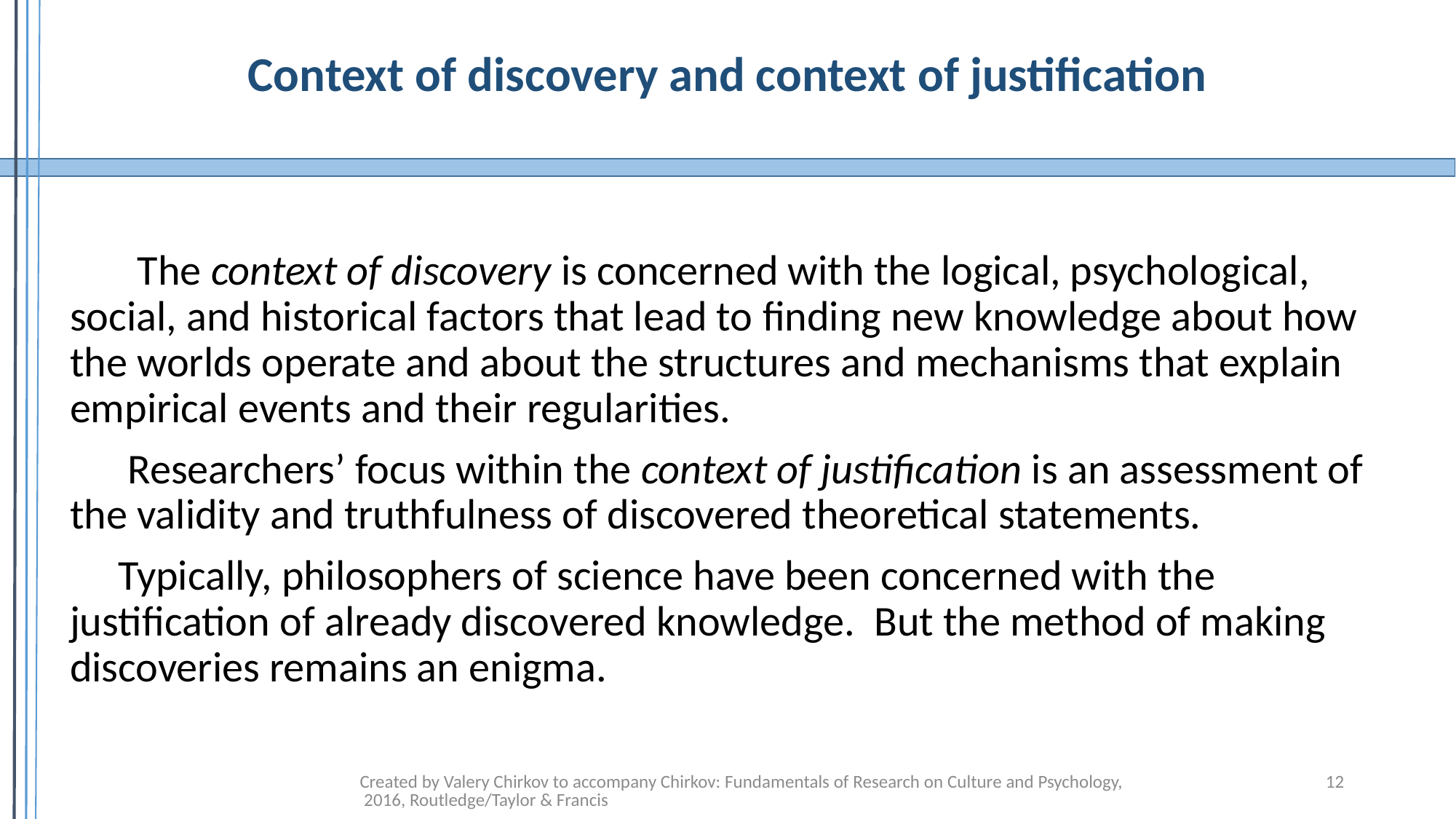

# Context of discovery and context of justification

       The context of discovery is concerned with the logical, psychological, social, and historical factors that lead to finding new knowledge about how the worlds operate and about the structures and mechanisms that explain empirical events and their regularities.
      Researchers’ focus within the context of justification is an assessment of the validity and truthfulness of discovered theoretical statements.
     Typically, philosophers of science have been concerned with the justification of already discovered knowledge.  But the method of making discoveries remains an enigma.
Created by Valery Chirkov to accompany Chirkov: Fundamentals of Research on Culture and Psychology, 2016, Routledge/Taylor & Francis
12